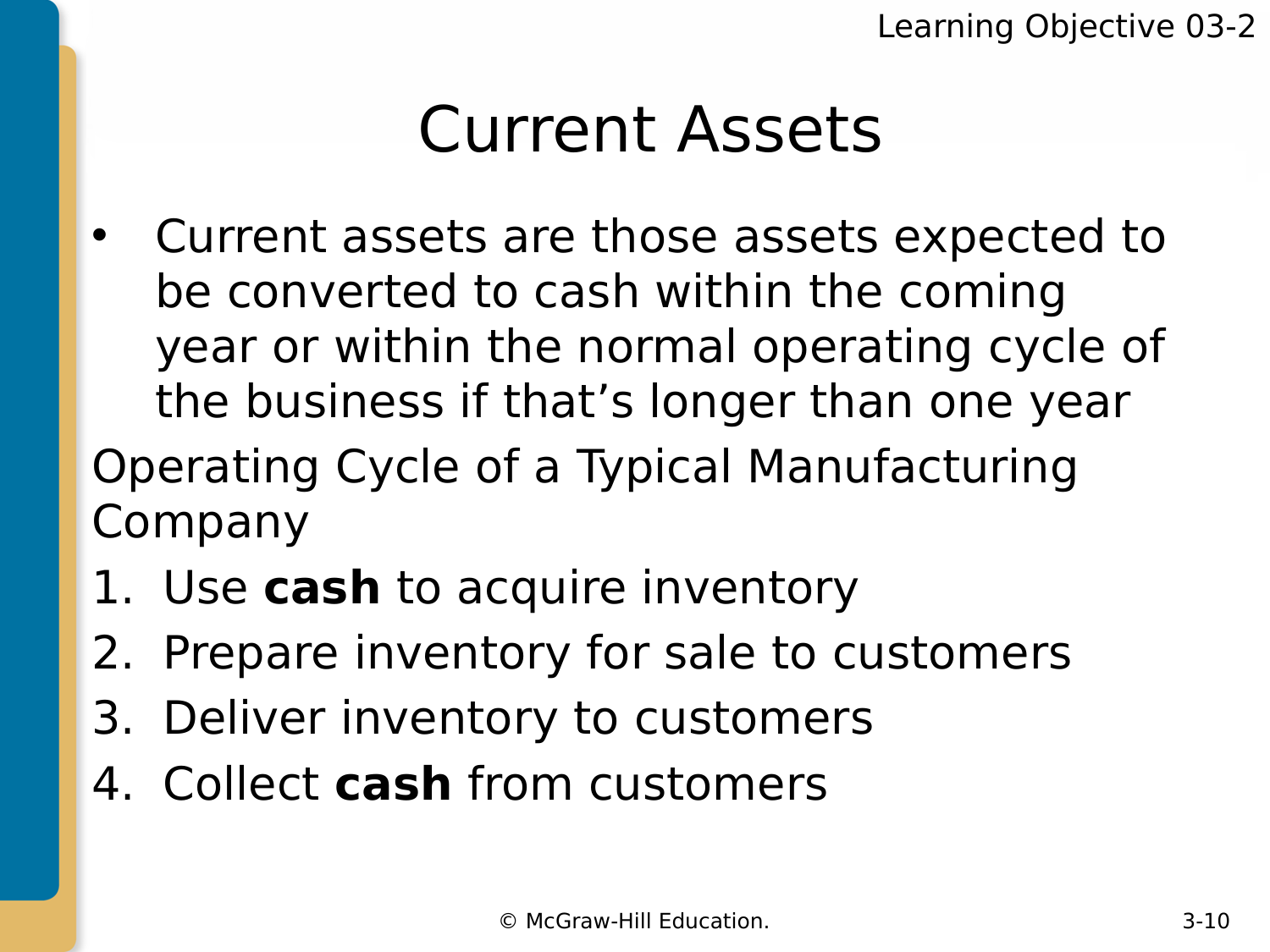

Learning Objective 03-2
# Current Assets
Current assets are those assets expected to be converted to cash within the coming year or within the normal operating cycle of the business if that’s longer than one year
Operating Cycle of a Typical Manufacturing Company
Use cash to acquire inventory
Prepare inventory for sale to customers
Deliver inventory to customers
Collect cash from customers